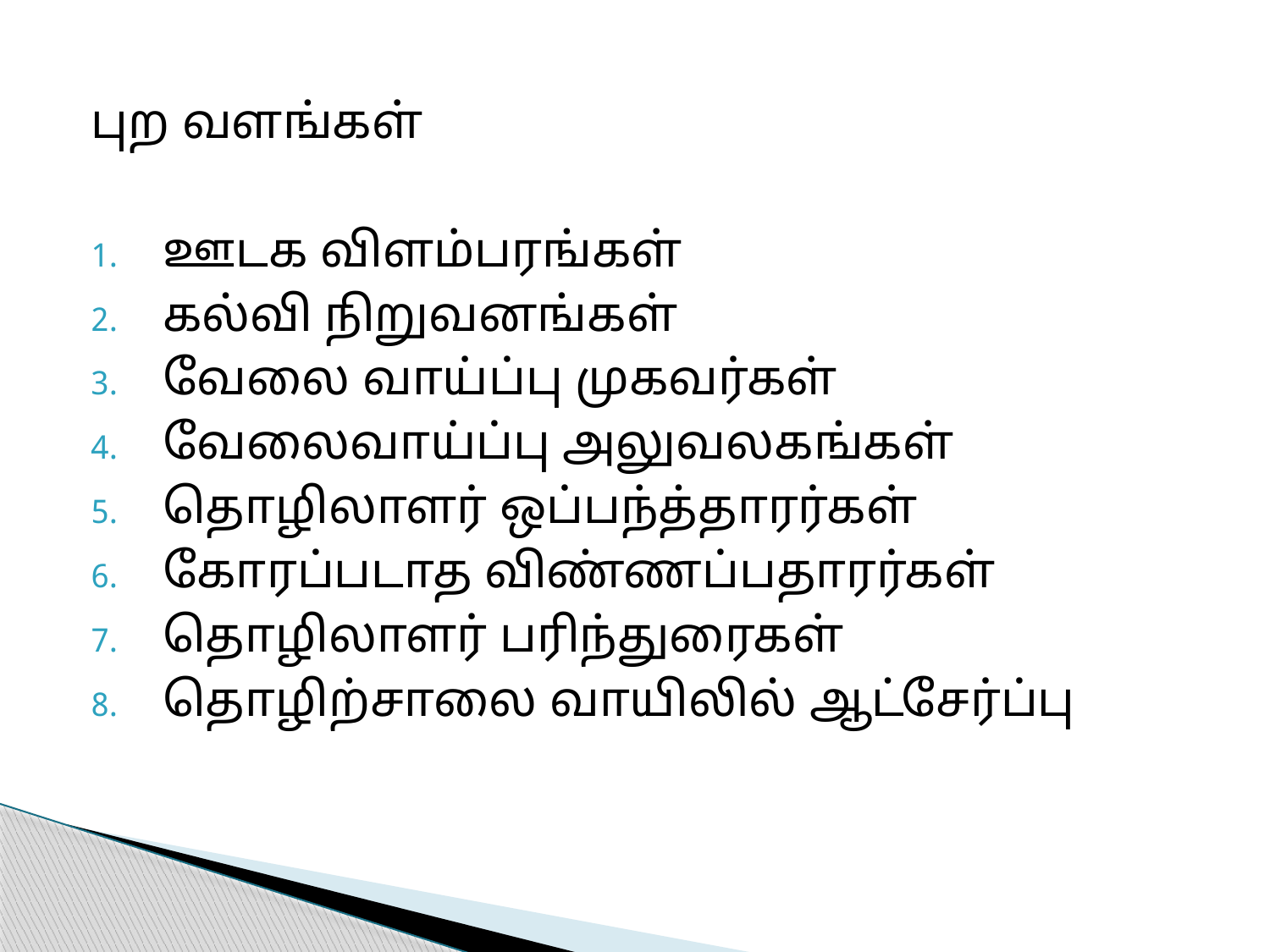

புற வளங்கள்

ஊடக விளம்பரங்கள்
கல்வி நிறுவனங்கள்
வேலை வாய்ப்பு முகவர்கள்
வேலைவாய்ப்பு அலுவலகங்கள்
தொழிலாளர் ஒப்பந்த்தாரர்கள்
கோரப்படாத விண்ணப்பதாரர்கள்
தொழிலாளர் பரிந்துரைகள்
தொழிற்சாலை வாயிலில் ஆட்சேர்ப்பு